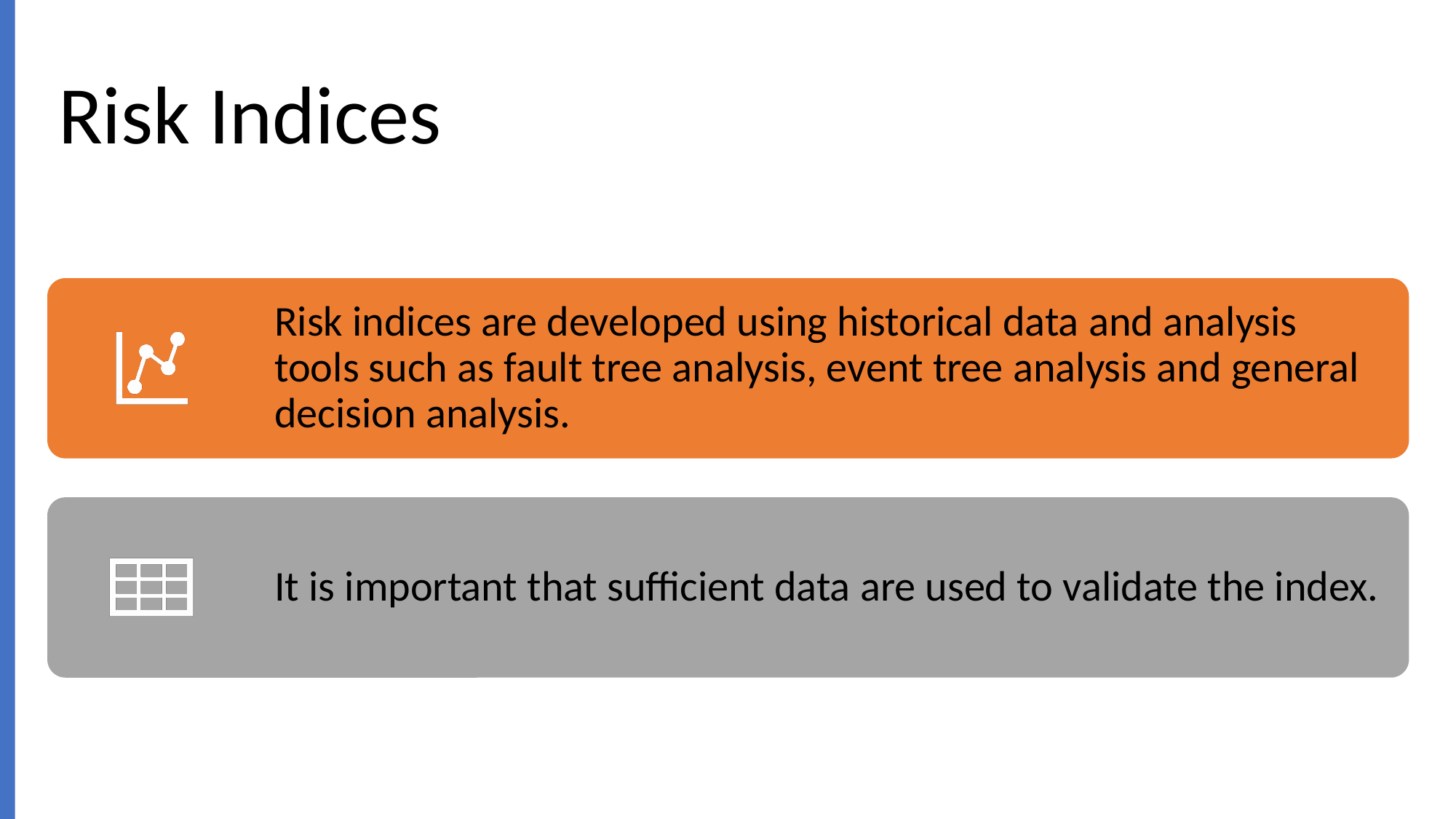

# Risk Indices
Risk indices are developed using historical data and analysis tools such as fault tree analysis, event tree analysis and general decision analysis.
It is important that sufficient data are used to validate the index.